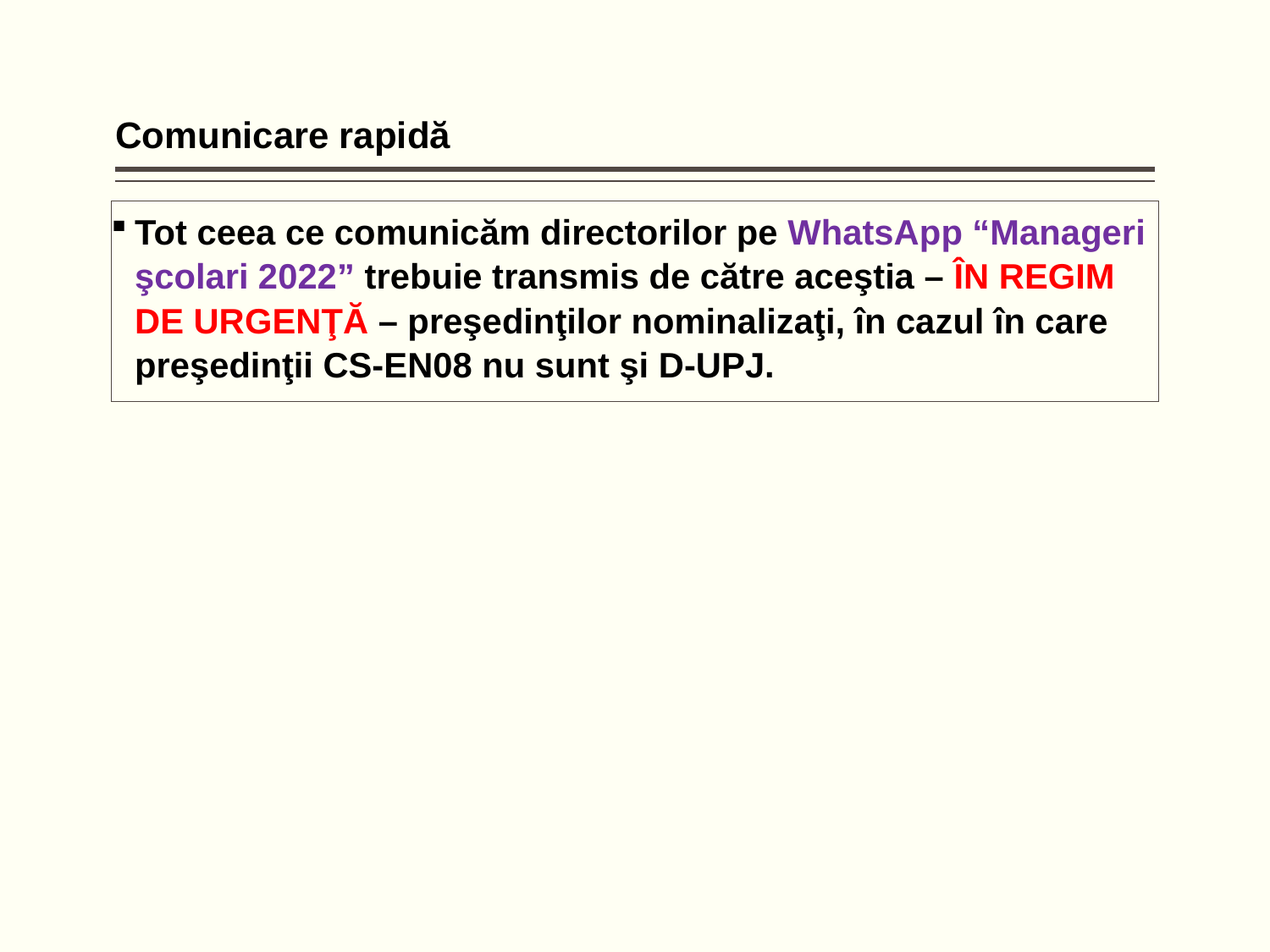

# Comunicare rapidă
Tot ceea ce comunicăm directorilor pe WhatsApp “Manageri şcolari 2022” trebuie transmis de către aceştia – ÎN REGIM DE URGENŢĂ – preşedinţilor nominalizaţi, în cazul în care preşedinţii CS-EN08 nu sunt şi D-UPJ.